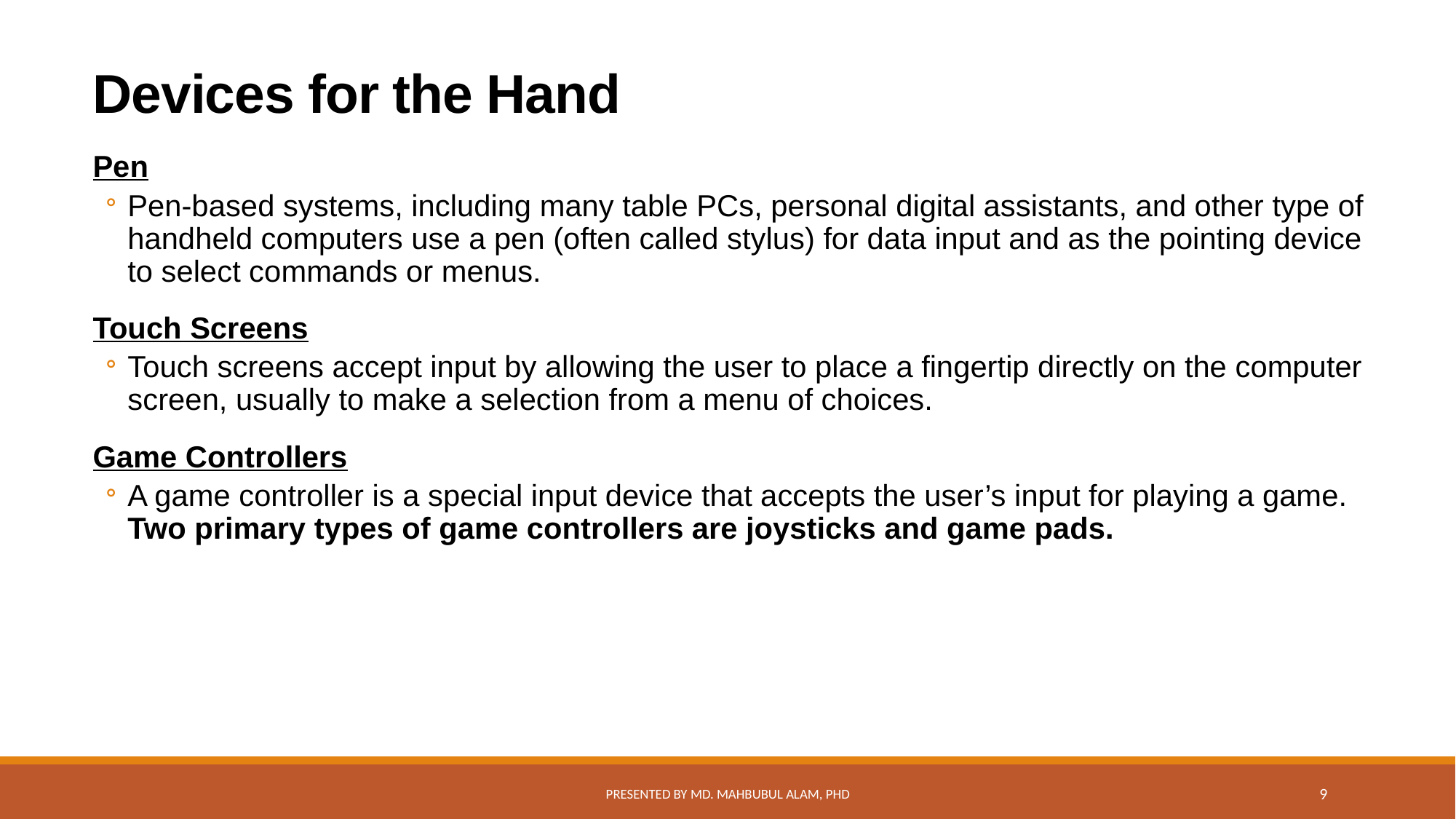

# Devices for the Hand
Pen
Pen-based systems, including many table PCs, personal digital assistants, and other type of handheld computers use a pen (often called stylus) for data input and as the pointing device to select commands or menus.
Touch Screens
Touch screens accept input by allowing the user to place a fingertip directly on the computer screen, usually to make a selection from a menu of choices.
Game Controllers
A game controller is a special input device that accepts the user’s input for playing a game. Two primary types of game controllers are joysticks and game pads.
Presented by Md. Mahbubul Alam, PhD
9